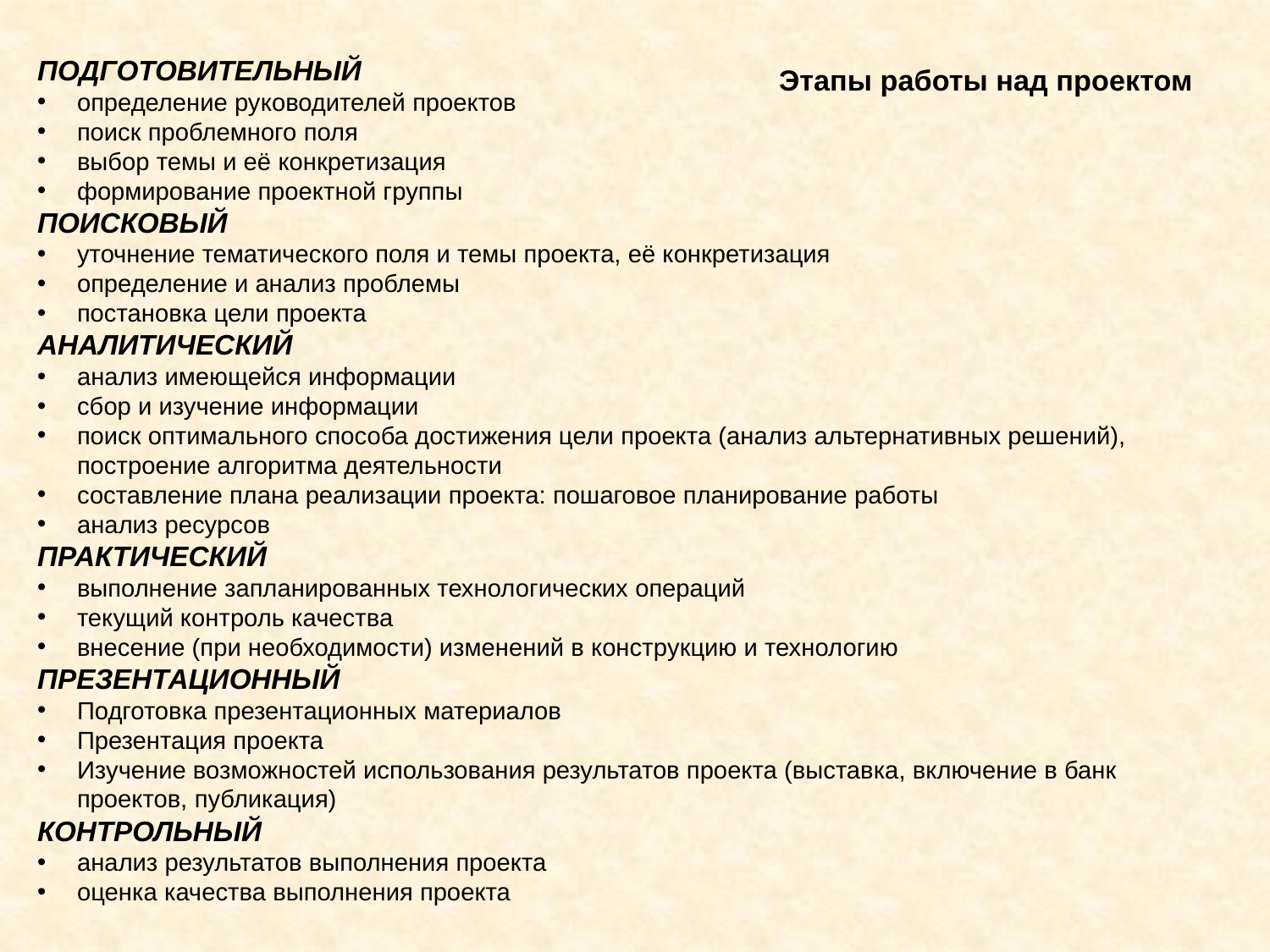

# Этапы работы над проектом
ПОДГОТОВИТЕЛЬНЫЙ
определение руководителей проектов
поиск проблемного поля
выбор темы и её конкретизация
формирование проектной группы
ПОИСКОВЫЙ
уточнение тематического поля и темы проекта, её конкретизация
определение и анализ проблемы
постановка цели проекта
АНАЛИТИЧЕСКИЙ
анализ имеющейся информации
сбор и изучение информации
поиск оптимального способа достижения цели проекта (анализ альтернативных решений), построение алгоритма деятельности
составление плана реализации проекта: пошаговое планирование работы
анализ ресурсов
ПРАКТИЧЕСКИЙ
выполнение запланированных технологических операций
текущий контроль качества
внесение (при необходимости) изменений в конструкцию и технологию
ПРЕЗЕНТАЦИОННЫЙ
Подготовка презентационных материалов
Презентация проекта
Изучение возможностей использования результатов проекта (выставка, включение в банк проектов, публикация)
КОНТРОЛЬНЫЙ
анализ результатов выполнения проекта
оценка качества выполнения проекта